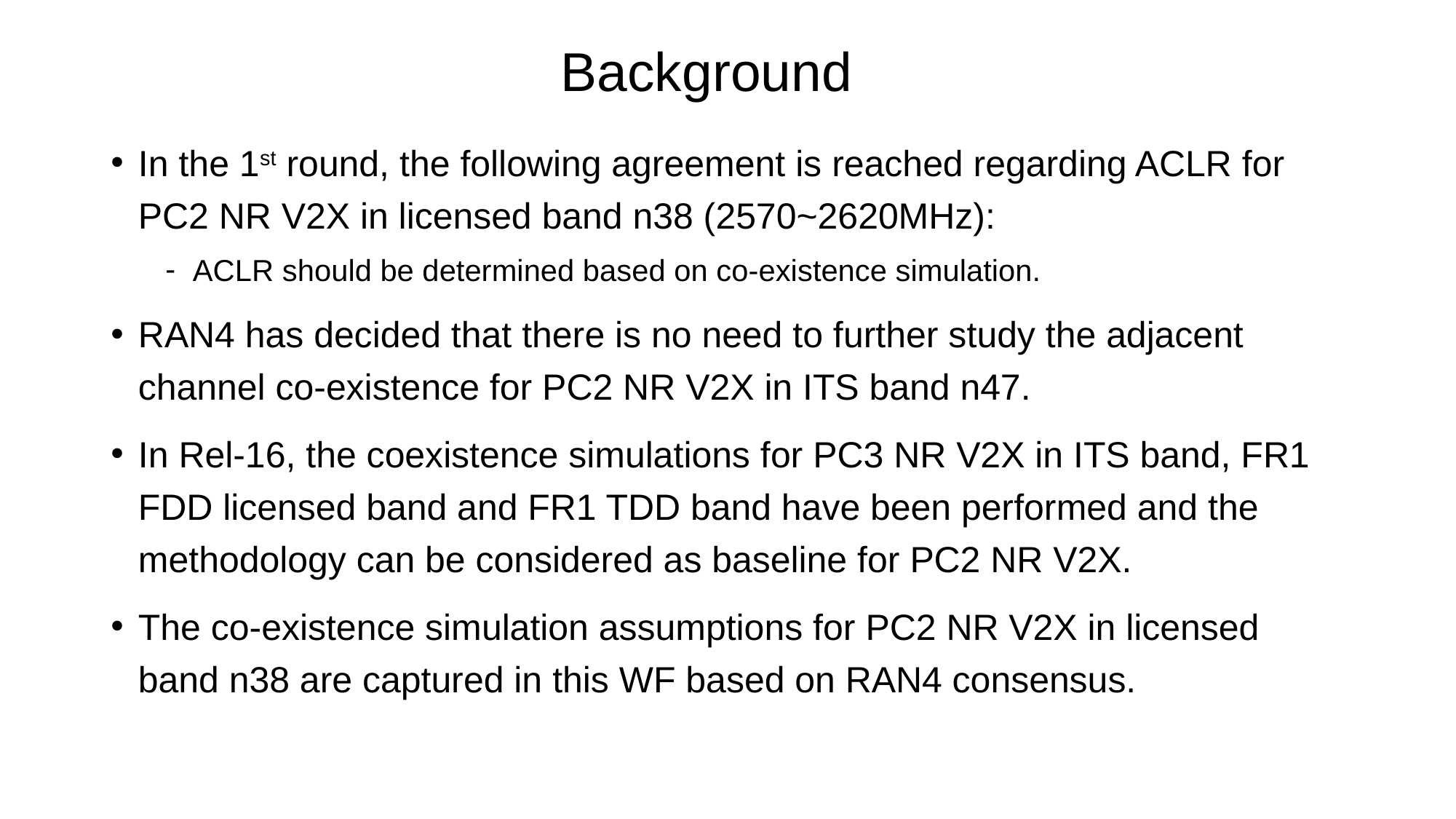

# Background
In the 1st round, the following agreement is reached regarding ACLR for PC2 NR V2X in licensed band n38 (2570~2620MHz):
ACLR should be determined based on co-existence simulation.
RAN4 has decided that there is no need to further study the adjacent channel co-existence for PC2 NR V2X in ITS band n47.
In Rel-16, the coexistence simulations for PC3 NR V2X in ITS band, FR1 FDD licensed band and FR1 TDD band have been performed and the methodology can be considered as baseline for PC2 NR V2X.
The co-existence simulation assumptions for PC2 NR V2X in licensed band n38 are captured in this WF based on RAN4 consensus.